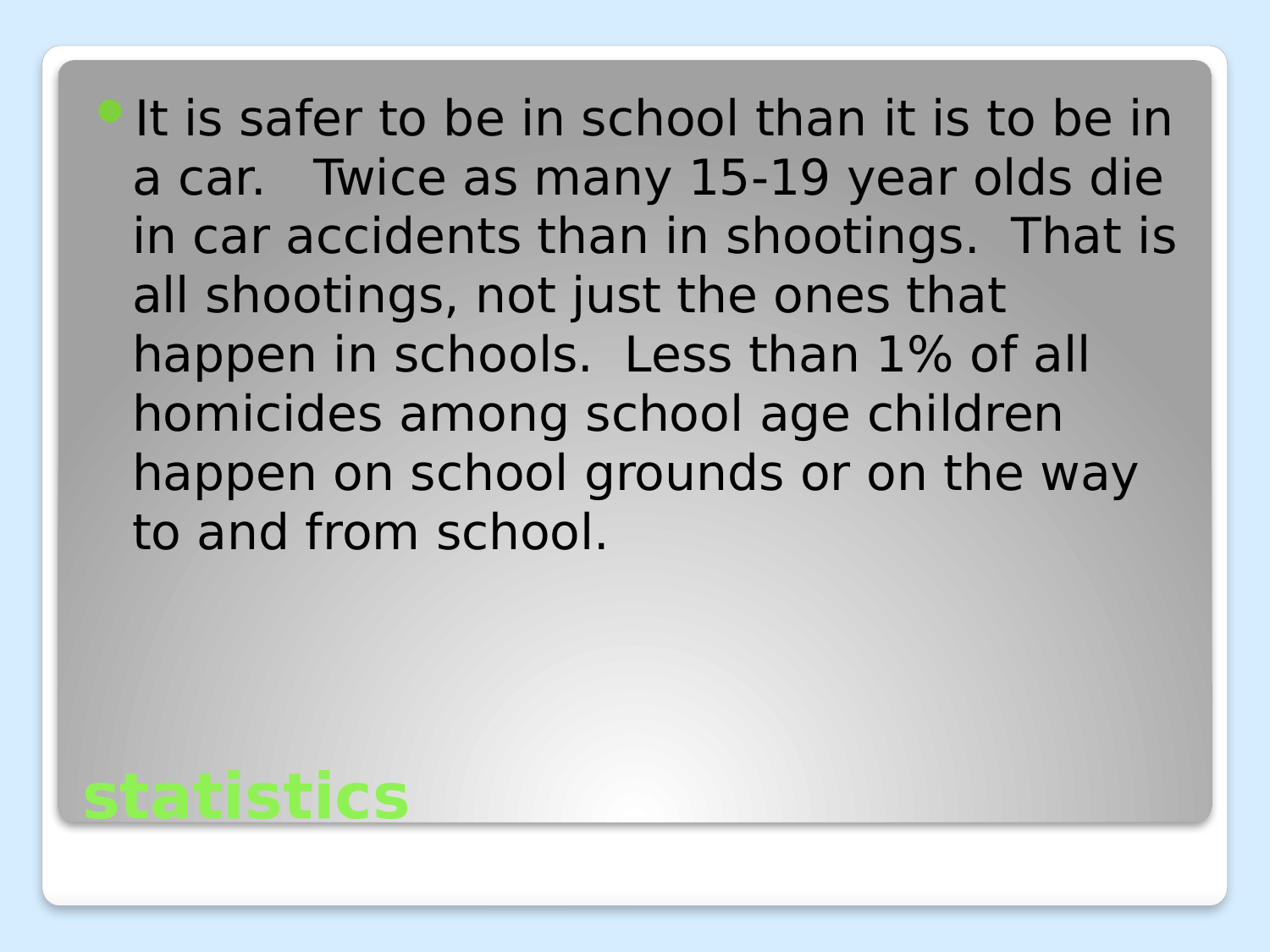

It is safer to be in school than it is to be in a car.   Twice as many 15-19 year olds die in car accidents than in shootings.  That is all shootings, not just the ones that happen in schools.  Less than 1% of all homicides among school age children happen on school grounds or on the way to and from school.
# statistics